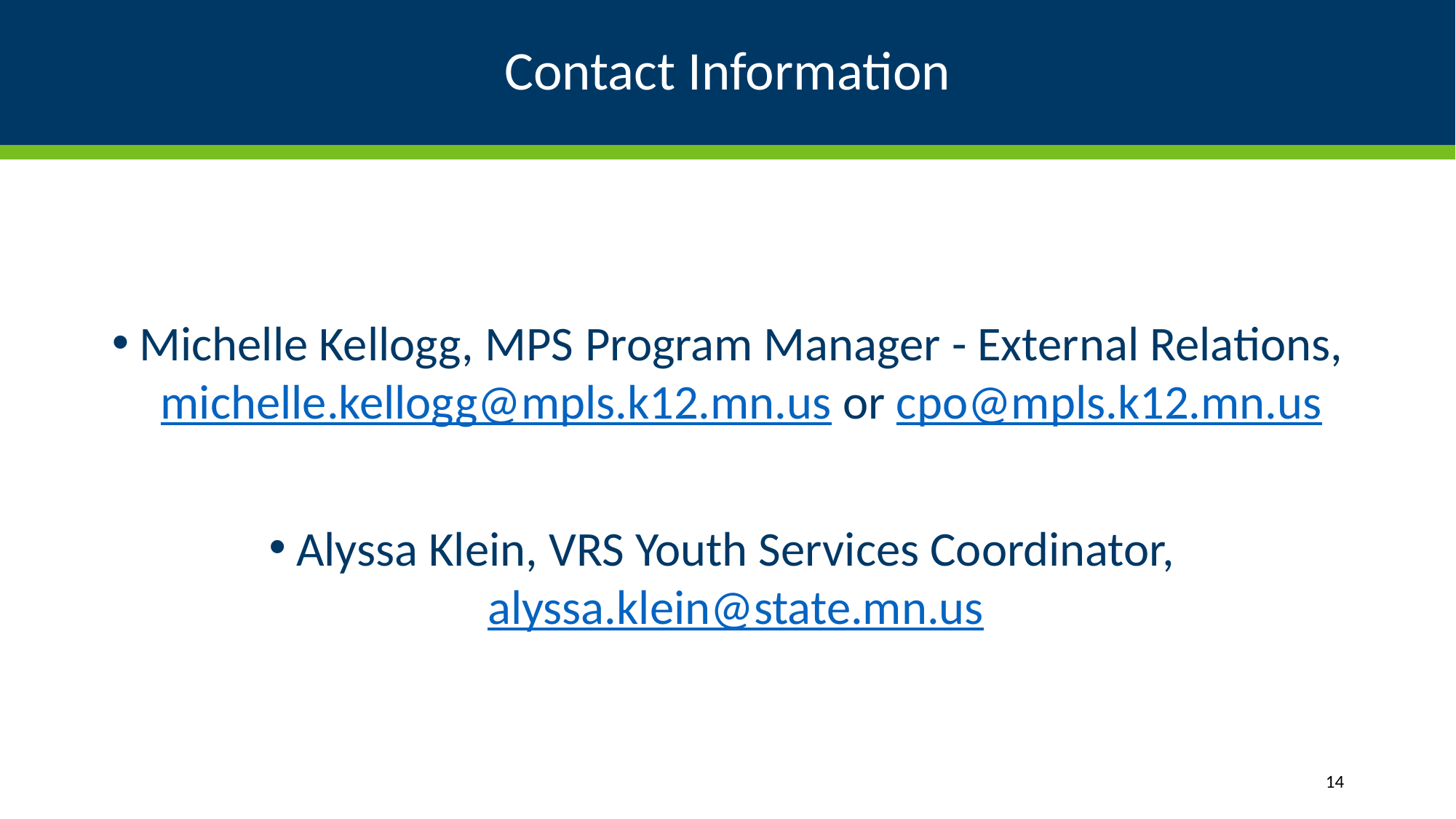

# Contact Information

Michelle Kellogg, MPS Program Manager - External Relations, michelle.kellogg@mpls.k12.mn.us or cpo@mpls.k12.mn.us
Alyssa Klein, VRS Youth Services Coordinator, alyssa.klein@state.mn.us
14